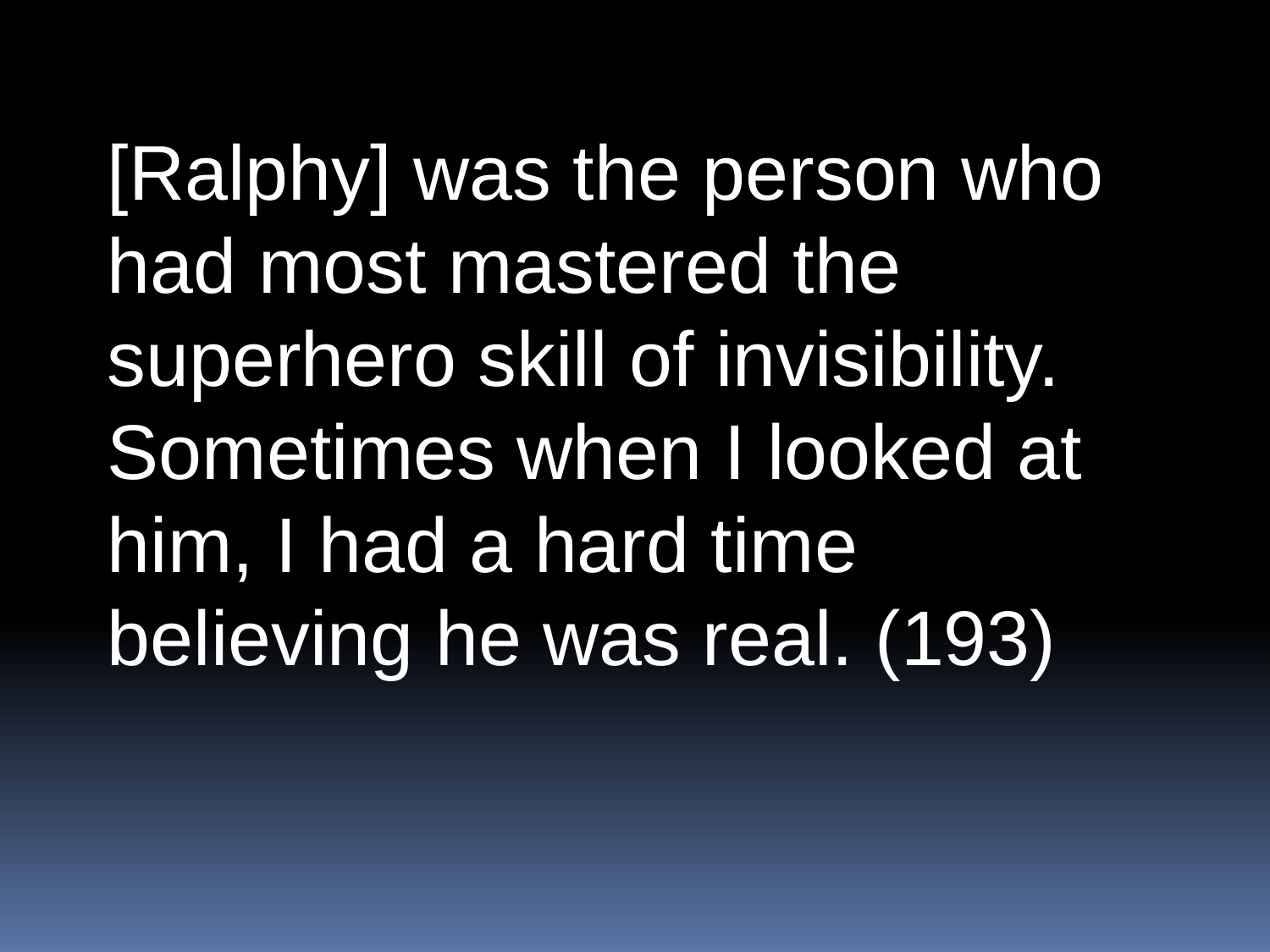

[Ralphy] was the person who had most mastered the superhero skill of invisibility. Sometimes when I looked at him, I had a hard time believing he was real. (193)